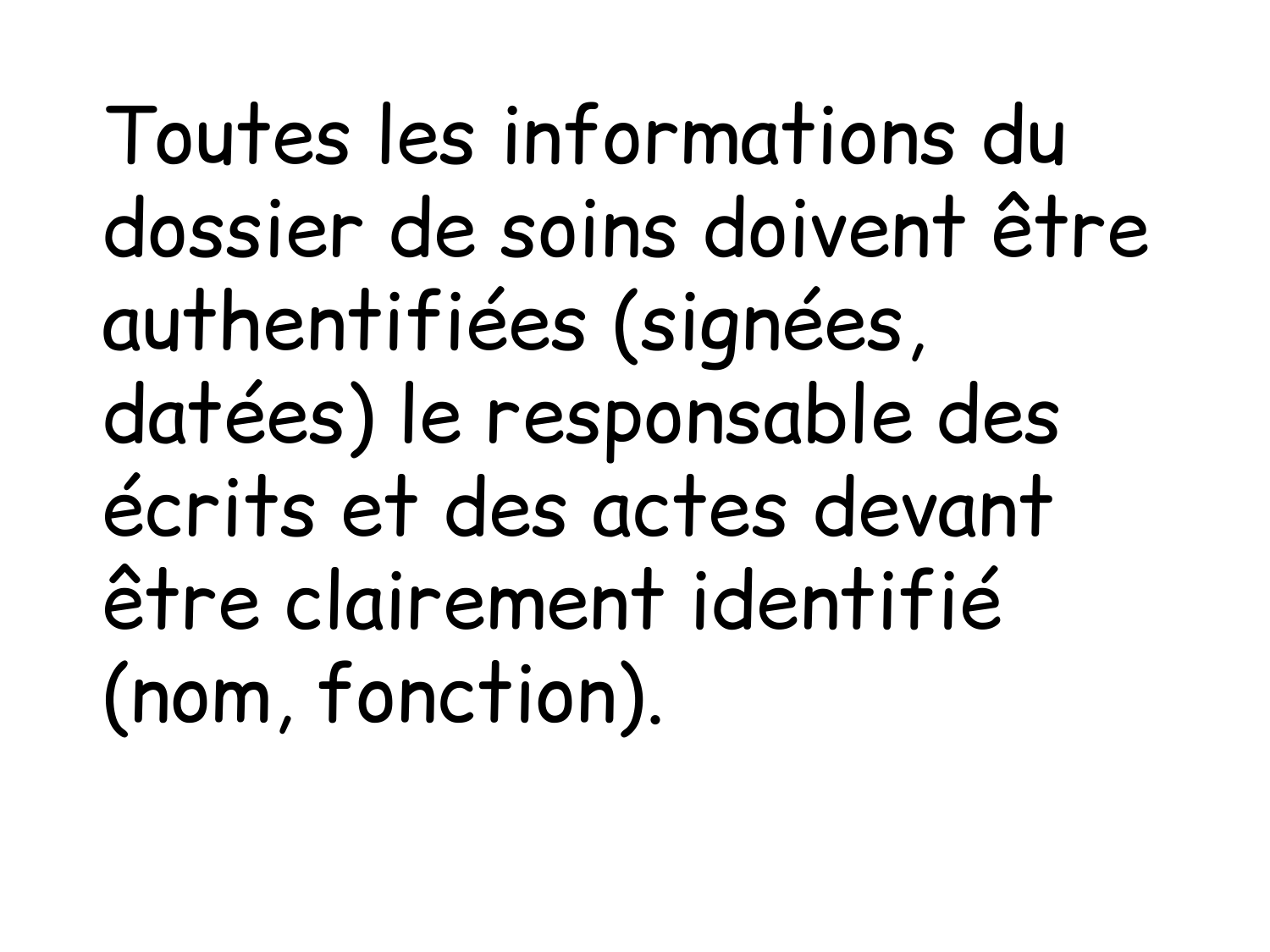

Toutes les informations du dossier de soins doivent être authentifiées (signées, datées) le responsable des écrits et des actes devant être clairement identifié (nom, fonction).